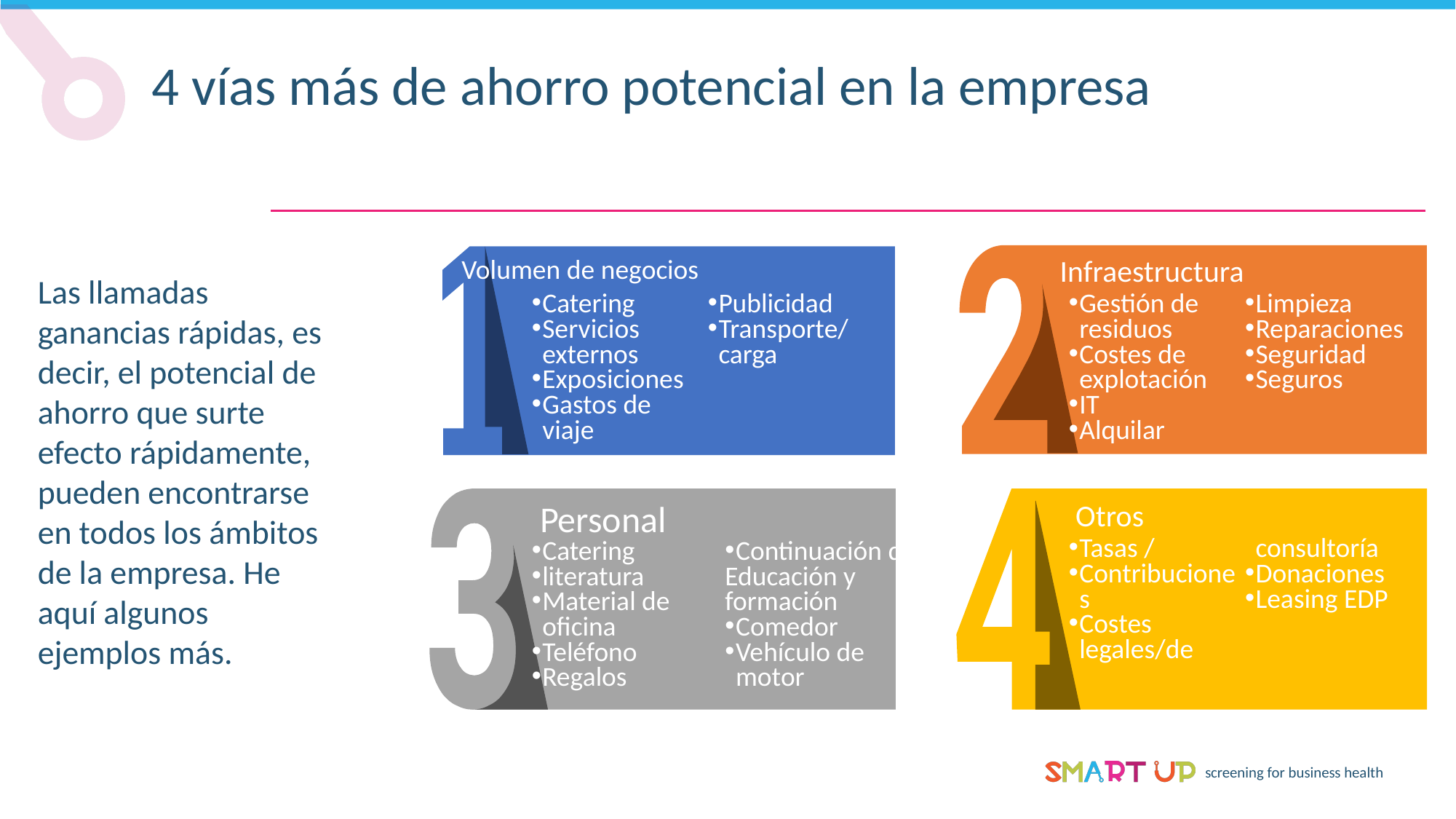

4 vías más de ahorro potencial en la empresa

Volumen de negocios
Infraestructura
Las llamadas ganancias rápidas, es decir, el potencial de ahorro que surte efecto rápidamente, pueden encontrarse en todos los ámbitos de la empresa. He aquí algunos ejemplos más.

Catering
Servicios externos
Exposiciones
Gastos de viaje
Publicidad
Transporte/
carga
Gestión de residuos
Costes de explotación
IT
Alquilar
Limpieza
Reparaciones
Seguridad
Seguros

Personal
Otros

Tasas /
Contribuciones
Costes legales/de consultoría
Donaciones
Leasing EDP
Catering
literatura
Material de oficina
Teléfono
Regalos

Continuación de
Educación y formación
Comedor
Vehículo de motor